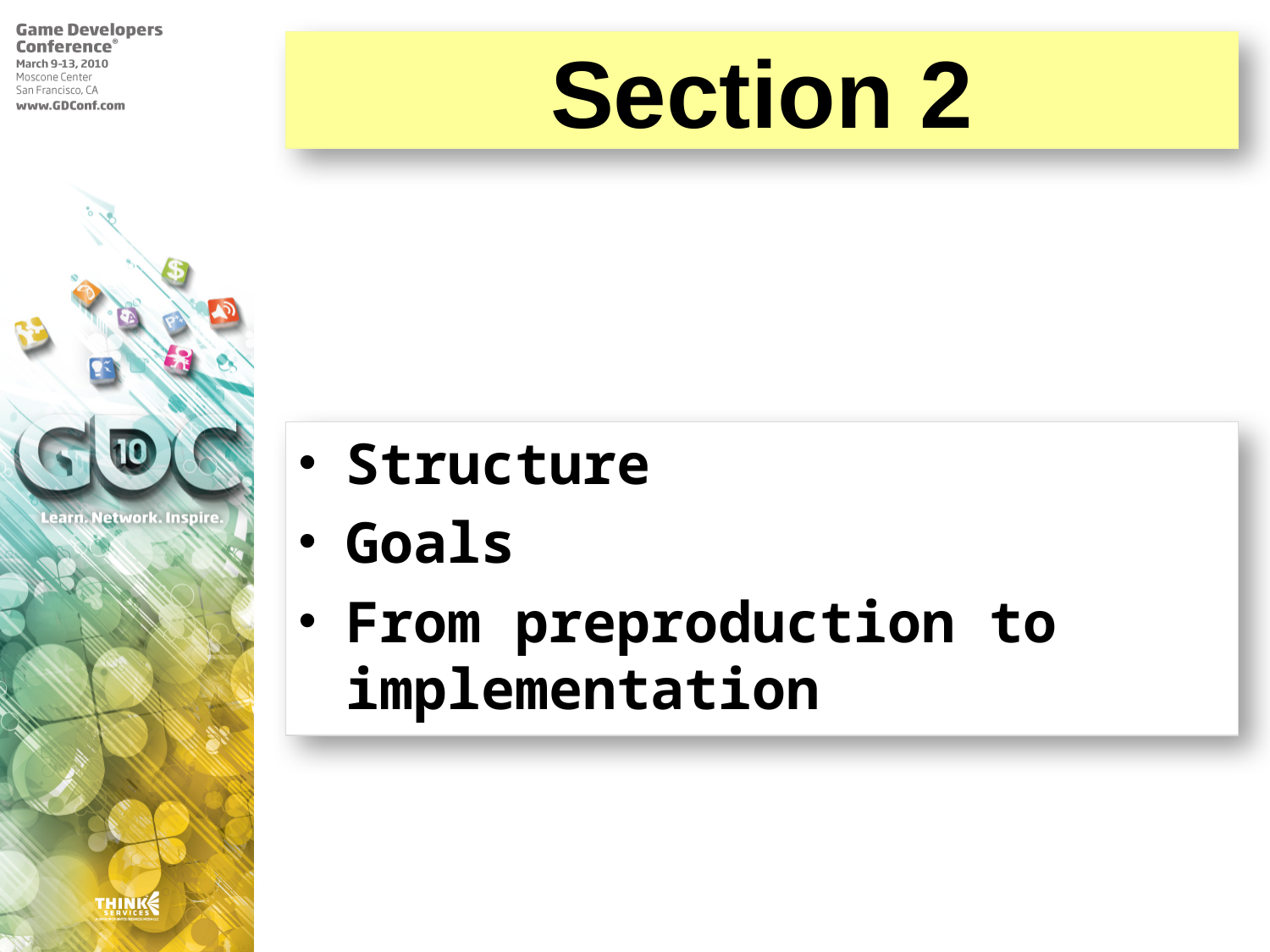

# Section 2
Structure
Goals
From preproduction to implementation